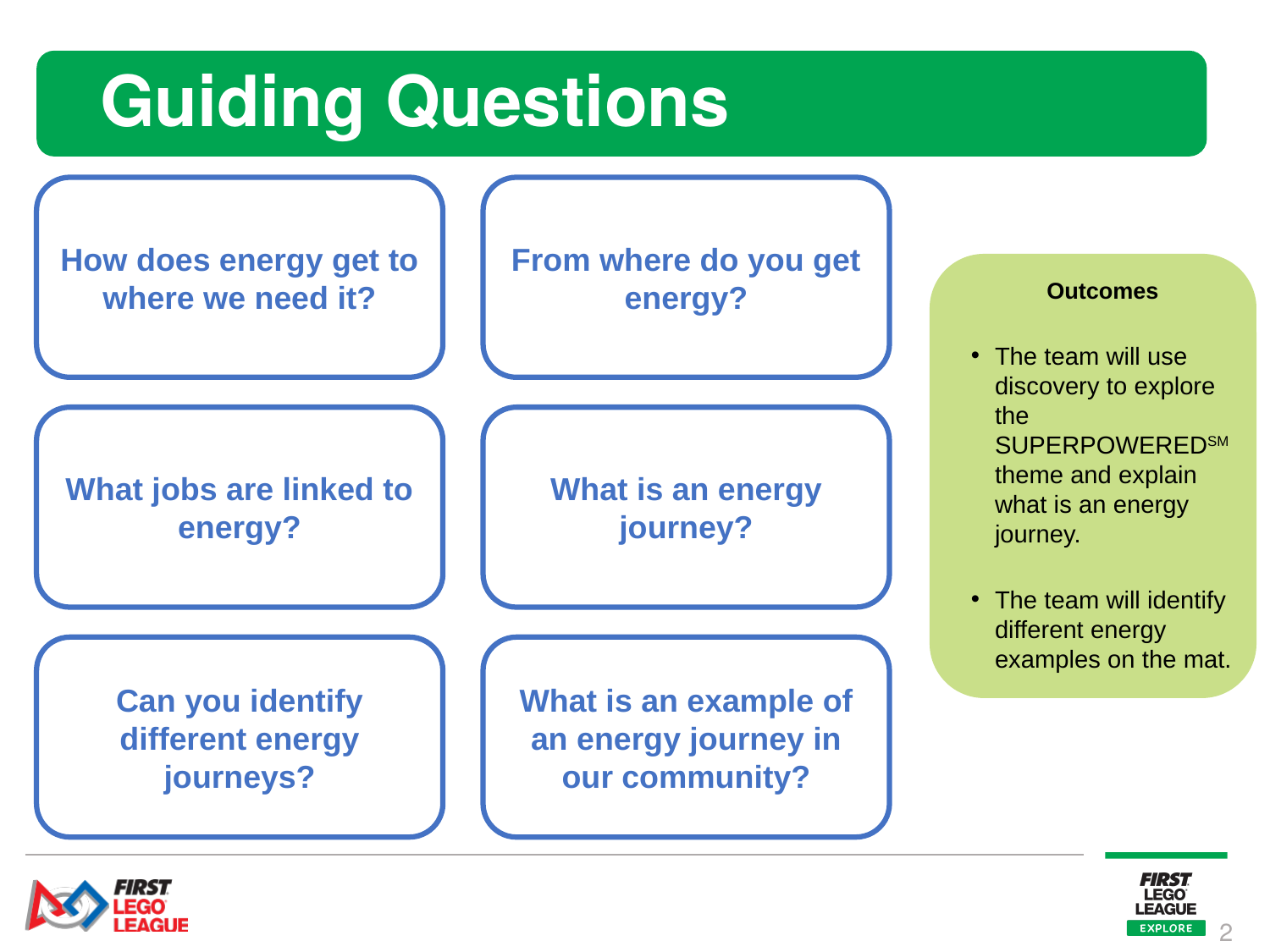

# Guiding Questions
How does energy get to where we need it?
From where do you get energy?
Outcomes

The team will use discovery to explore the SUPERPOWEREDSM theme and explain what is an energy journey.

The team will identify different energy examples on the mat.
What jobs are linked to energy?
What is an energy journey?
Can you identify different energy journeys?
What is an example of an energy journey in our community?
2